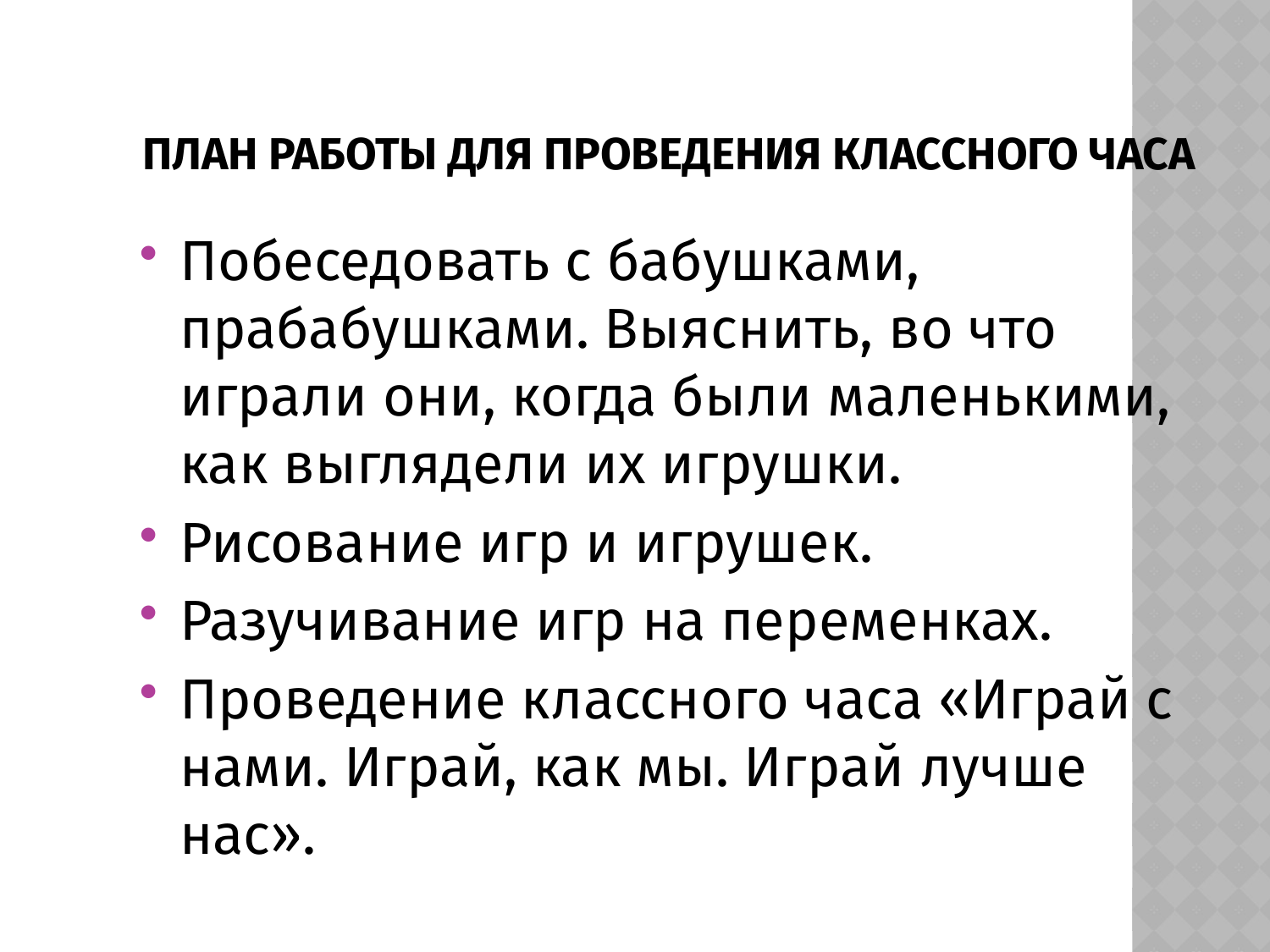

# План работы для проведения классного часа
Побеседовать с бабушками, прабабушками. Выяснить, во что играли они, когда были маленькими, как выглядели их игрушки.
Рисование игр и игрушек.
Разучивание игр на переменках.
Проведение классного часа «Играй с нами. Играй, как мы. Играй лучше нас».